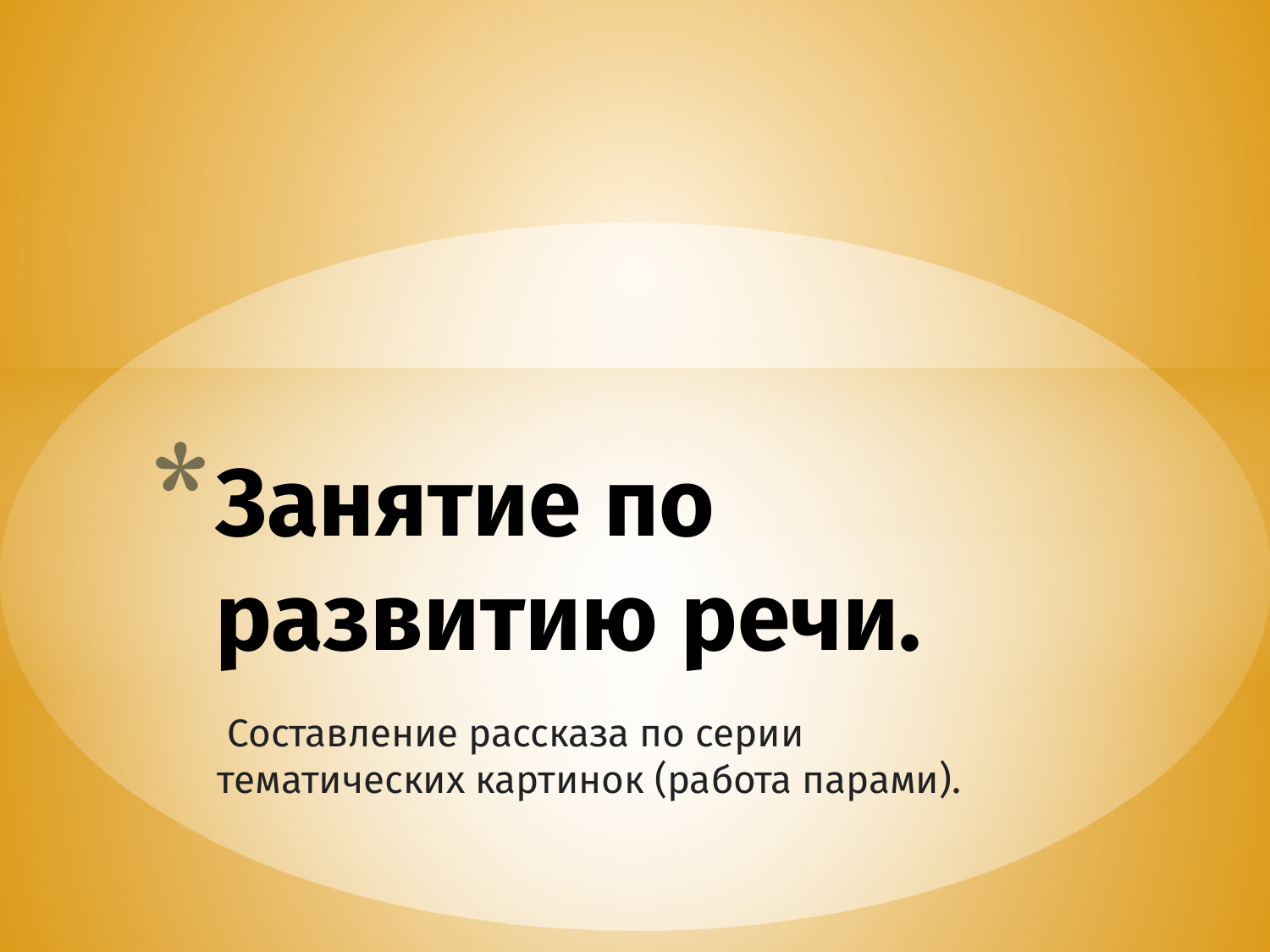

# Занятие по развитию речи.
 Составление рассказа по серии тематических картинок (работа парами).